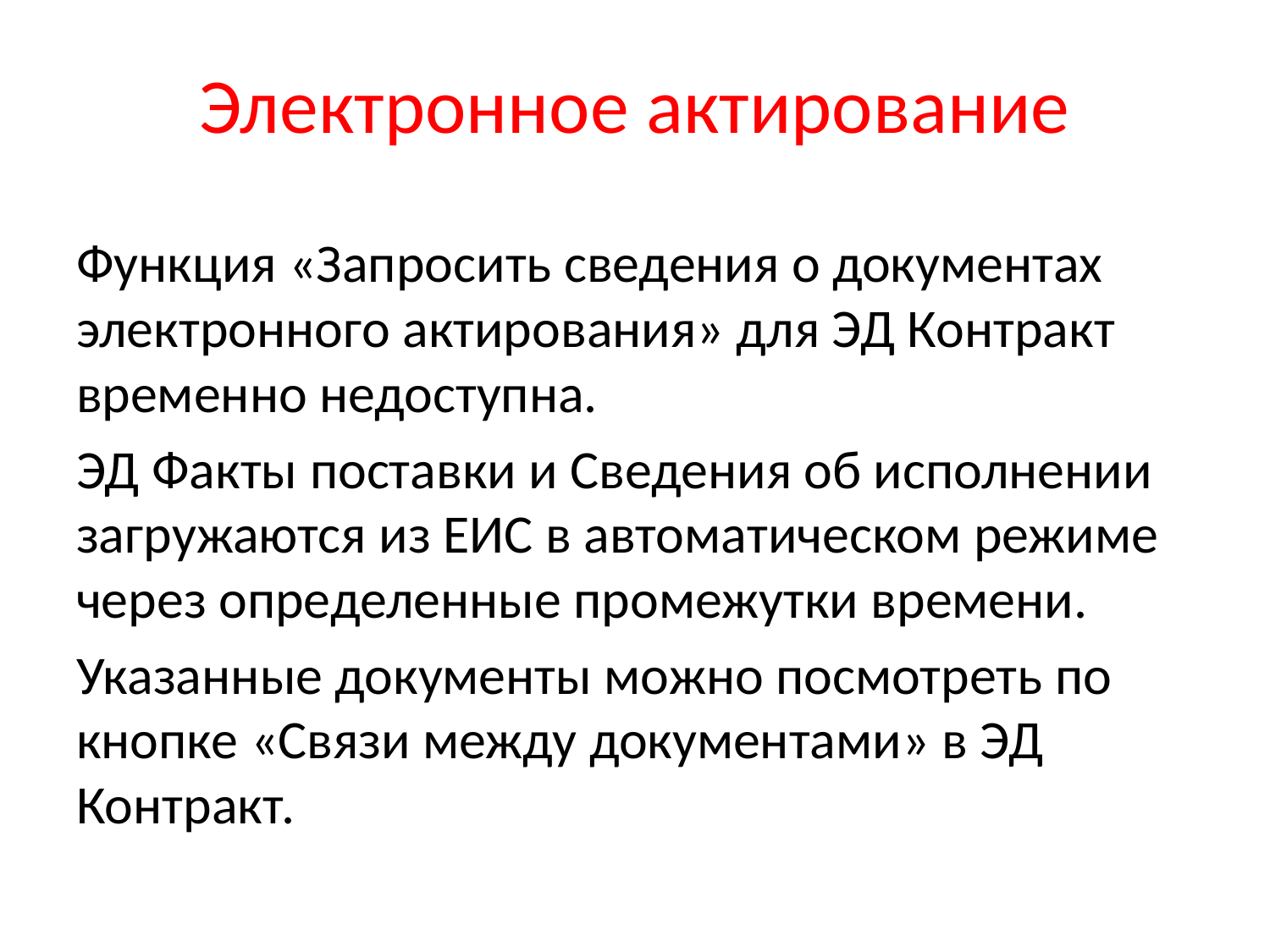

# Электронное актирование
Функция «Запросить сведения о документах электронного актирования» для ЭД Контракт временно недоступна.
ЭД Факты поставки и Сведения об исполнении загружаются из ЕИС в автоматическом режиме через определенные промежутки времени.
Указанные документы можно посмотреть по кнопке «Связи между документами» в ЭД Контракт.